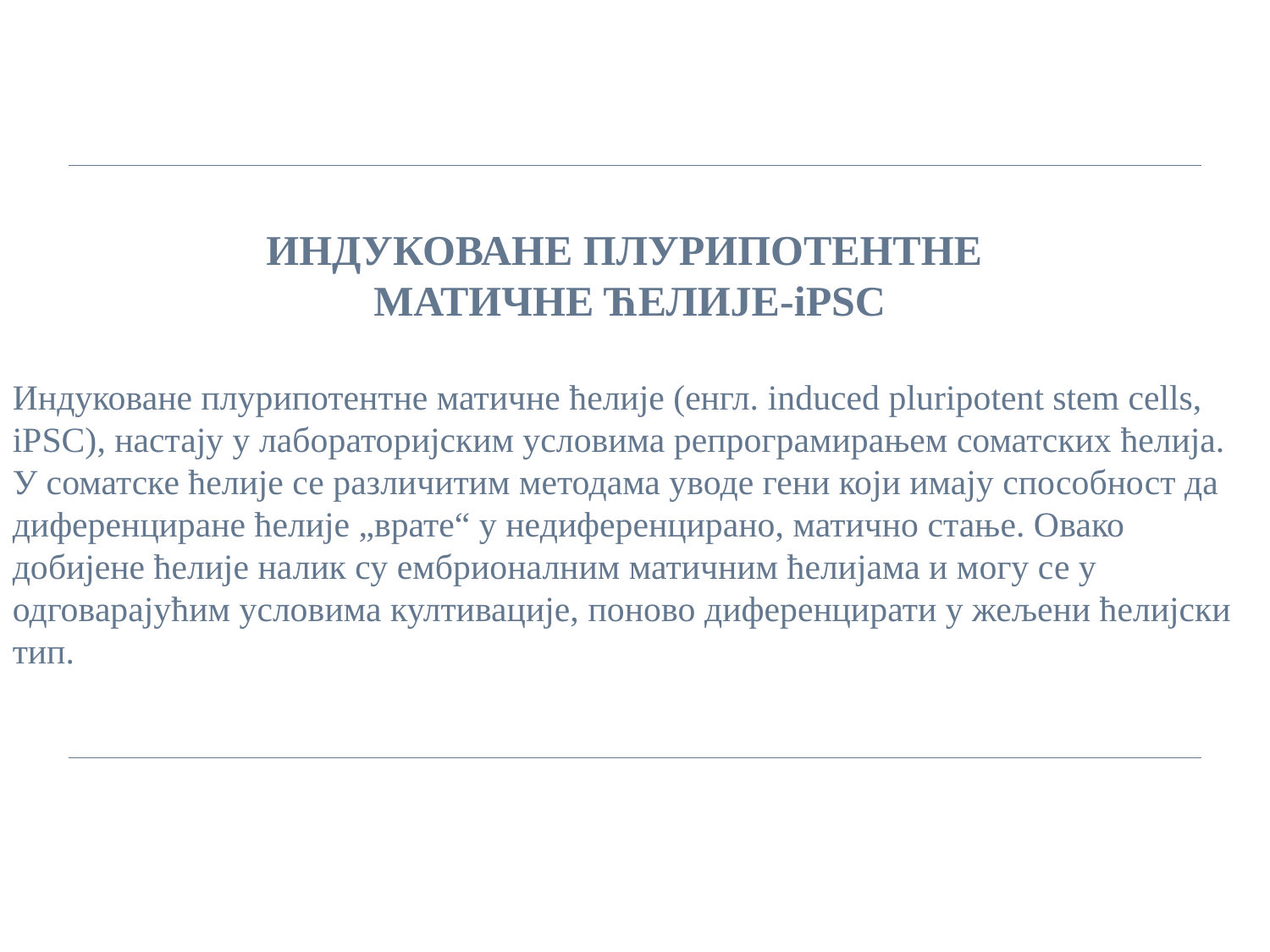

ИНДУКОВАНЕ ПЛУРИПОТЕНТНЕ
МАТИЧНЕ ЋЕЛИЈЕ-iPSC

Индуковане плурипотентне матичне ћелије (енгл. induced pluripotent stem cells, iPSC), настају у лабораторијским условима репрограмирањем соматских ћелија. У соматске ћелије се различитим методама уводе гени који имају способност да диференциране ћелије „врате“ у недиференцирано, матично стање. Овако добијене ћелије налик су ембрионалним матичним ћелијама и могу се у одговарајућим условима култивацијe, поново диференцирати у жељени ћелијски тип.